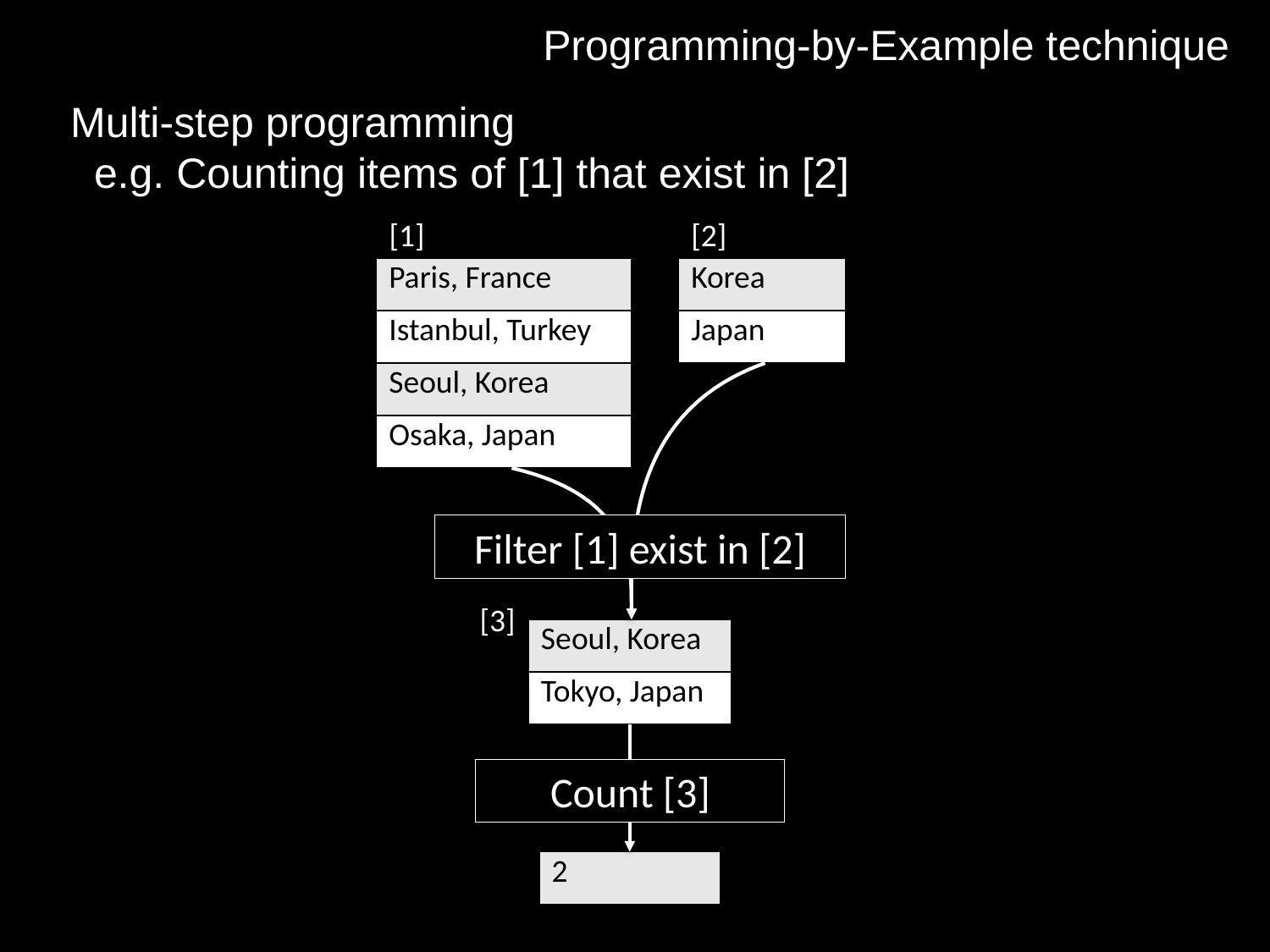

Programming-by-Example technique
Multi-step programming
  e.g. Counting items of [1] that exist in [2]
[1]
[2]
| Paris, France |
| --- |
| Istanbul, Turkey |
| Seoul, Korea |
| Osaka, Japan |
| Korea |
| --- |
| Japan |

Filter [1] exist in [2]
[3]
| Seoul, Korea |
| --- |
| Tokyo, Japan |
Count [3]
| 2 |
| --- |